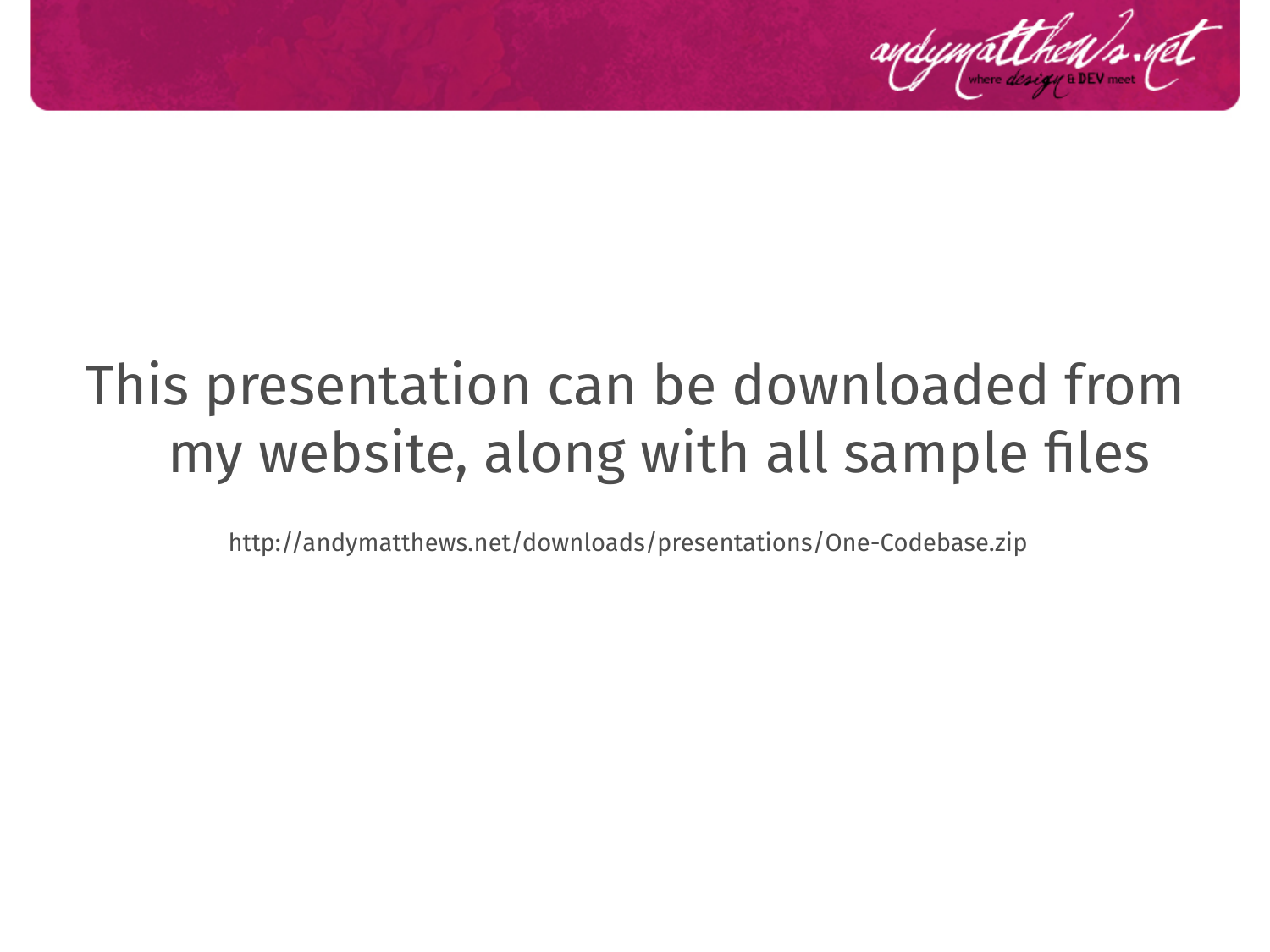

This presentation can be downloaded from my website, along with all sample files
http://andymatthews.net/downloads/presentations/One-Codebase.zip